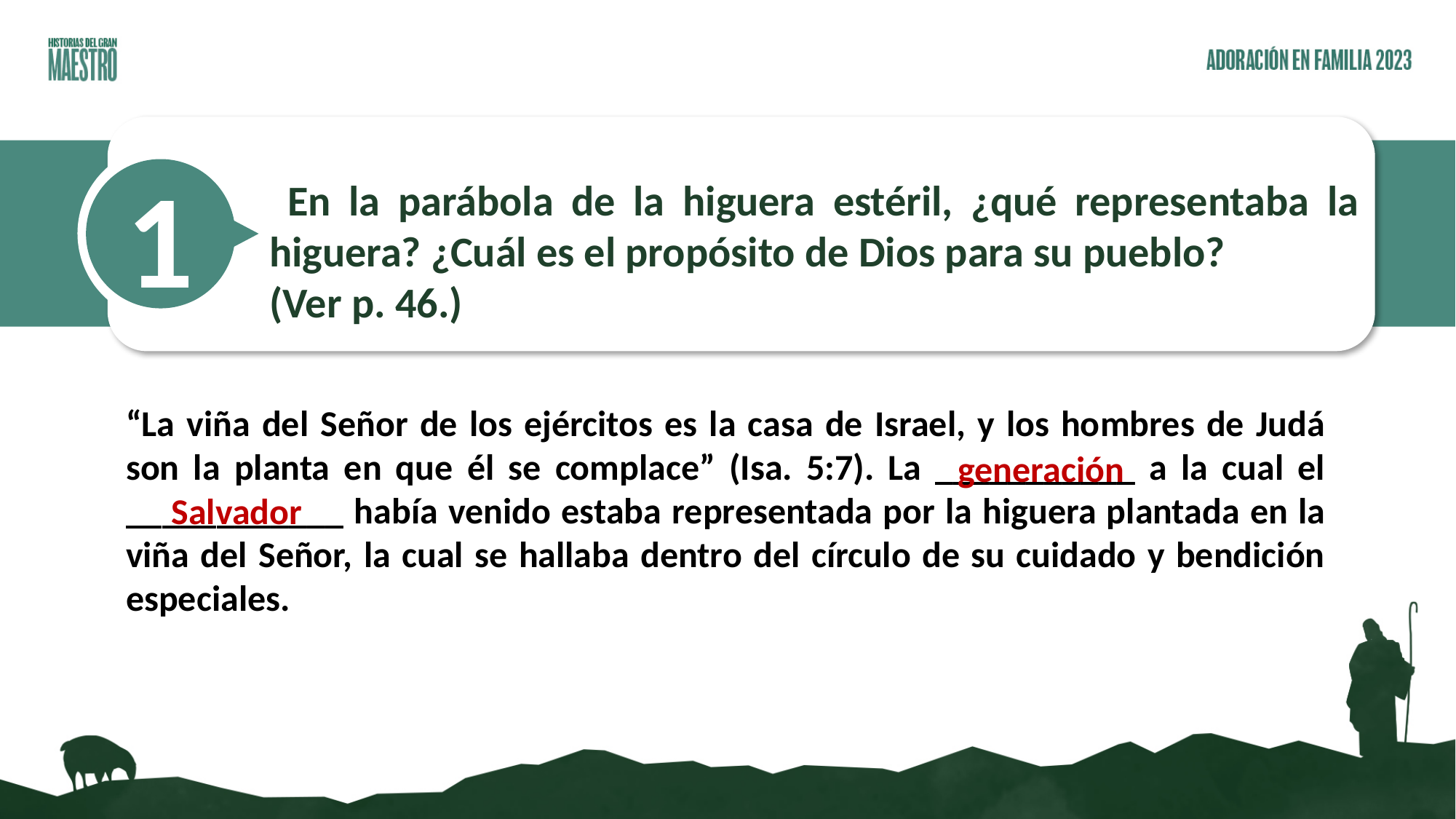

1

 En la parábola de la higuera estéril, ¿qué representaba la higuera? ¿Cuál es el propósito de Dios para su pueblo?
(Ver p. 46.)
“La viña del Señor de los ejércitos es la casa de Israel, y los hombres de Judá son la planta en que él se complace” (Isa. 5:7). La ___________ a la cual el ____________ había venido estaba representada por la higuera plantada en la viña del Señor, la cual se hallaba dentro del círculo de su cuidado y bendición especiales.
generación
Salvador